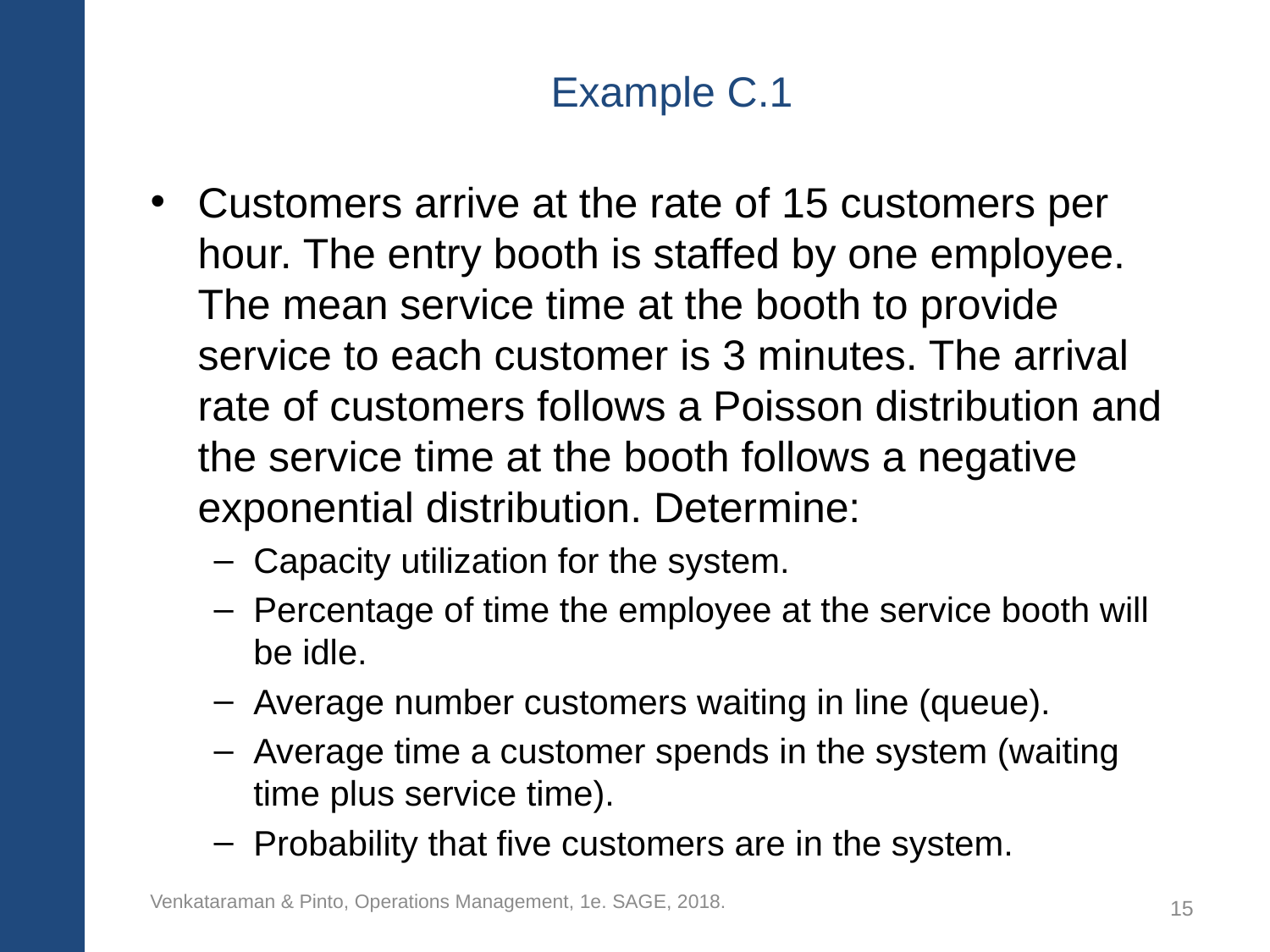

# Example C.1
Customers arrive at the rate of 15 customers per hour. The entry booth is staffed by one employee. The mean service time at the booth to provide service to each customer is 3 minutes. The arrival rate of customers follows a Poisson distribution and the service time at the booth follows a negative exponential distribution. Determine:
Capacity utilization for the system.
Percentage of time the employee at the service booth will be idle.
Average number customers waiting in line (queue).
Average time a customer spends in the system (waiting time plus service time).
Probability that five customers are in the system.
Venkataraman & Pinto, Operations Management, 1e. SAGE, 2018.
15